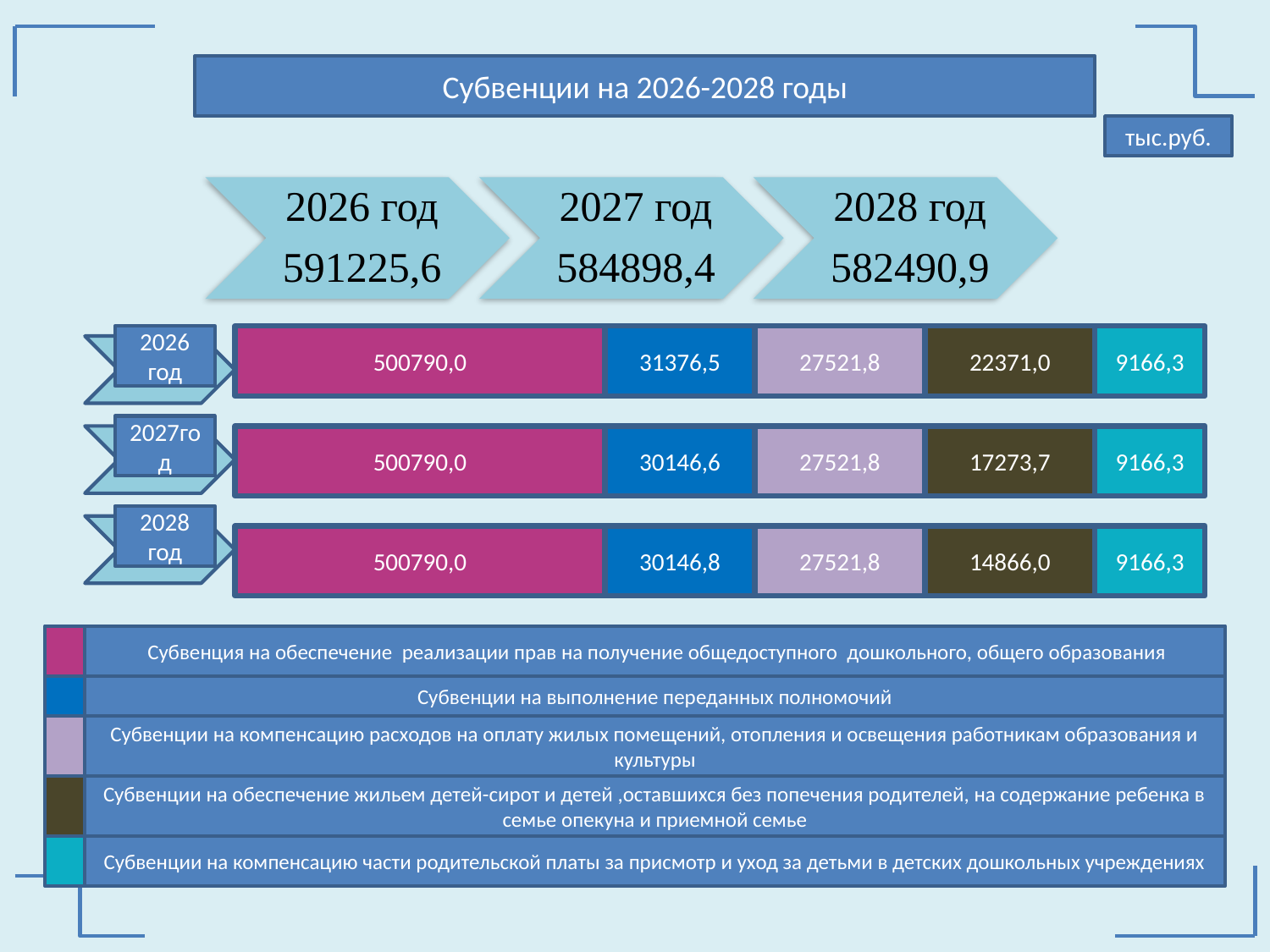

Субвенции на 2026-2028 годы
2026 год
591225,6
2027 год
584898,4
2028 год
582490,9
тыс.руб.
2026 год
500790,0
31376,5
27521,8
22371,0
9166,3

2027год

500790,0
30146,6
27521,8
17273,7
9166,3
2028 год

500790,0
30146,8
27521,8
14866,0
9166,3

 Субвенция на обеспечение  реализации прав на получение общедоступного  дошкольного, общего образования

Субвенции на выполнение переданных полномочий

Субвенции на компенсацию расходов на оплату жилых помещений, отопления и освещения работникам образования и культуры

Субвенции на обеспечение жильем детей-сирот и детей ,оставшихся без попечения родителей, на содержание ребенка в семье опекуна и приемной семье

Субвенции на компенсацию части родительской платы за присмотр и уход за детьми в детских дошкольных учреждениях